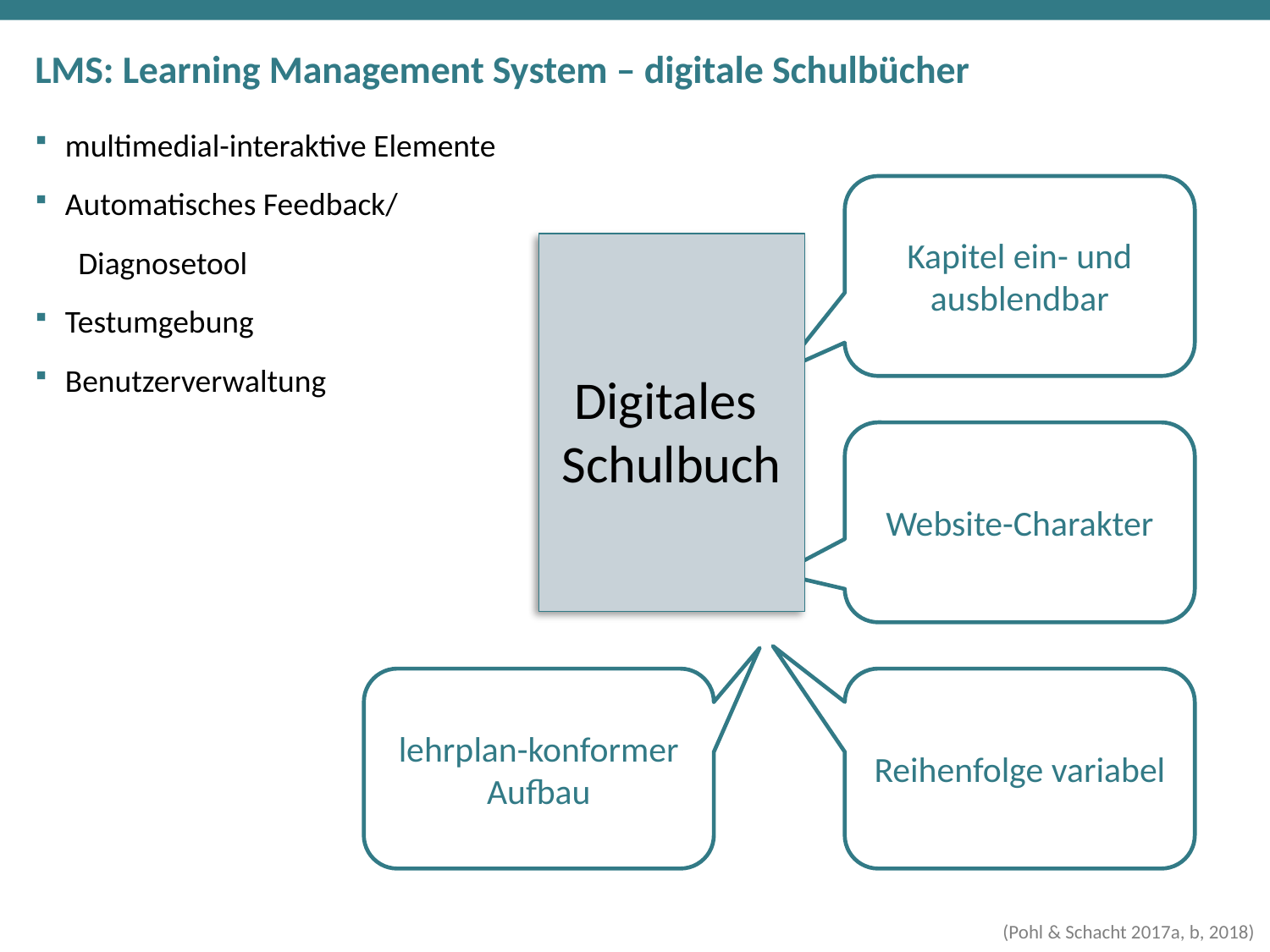

# LMS: Learning Management System – digitale Schulbücher
multimedial-interaktive Elemente
Automatisches Feedback/
      Diagnosetool
Testumgebung
Benutzerverwaltung

Kapitel ein- und ausblendbar

Digitales
Schulbuch
Website-Charakter
lehrplan-konformer Aufbau
Reihenfolge variabel
(Pohl & Schacht 2017a, b, 2018)